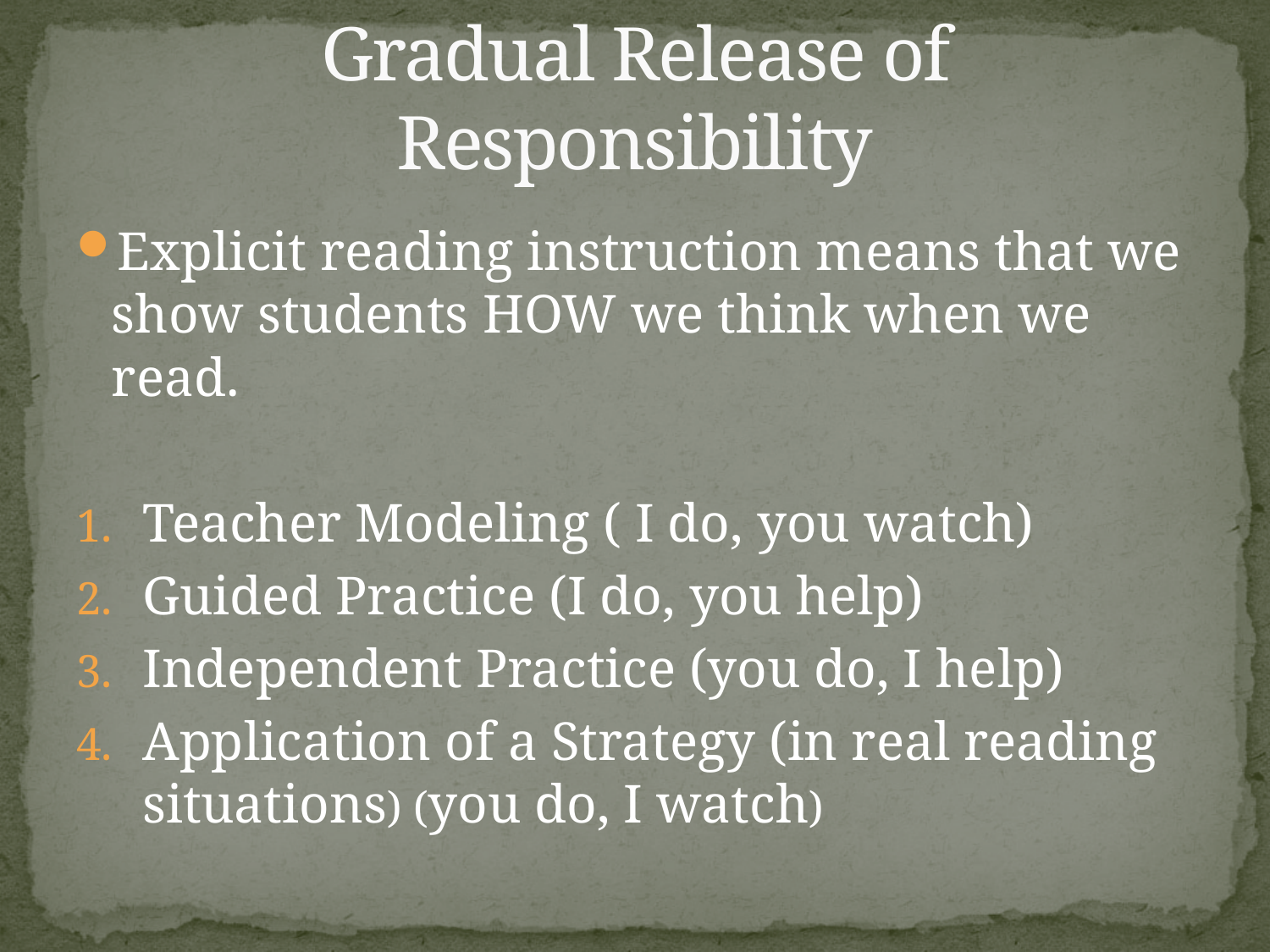

# Gradual Release of Responsibility
Explicit reading instruction means that we show students HOW we think when we read.

Teacher Modeling ( I do, you watch)
Guided Practice (I do, you help)
Independent Practice (you do, I help)
Application of a Strategy (in real reading situations) (you do, I watch)